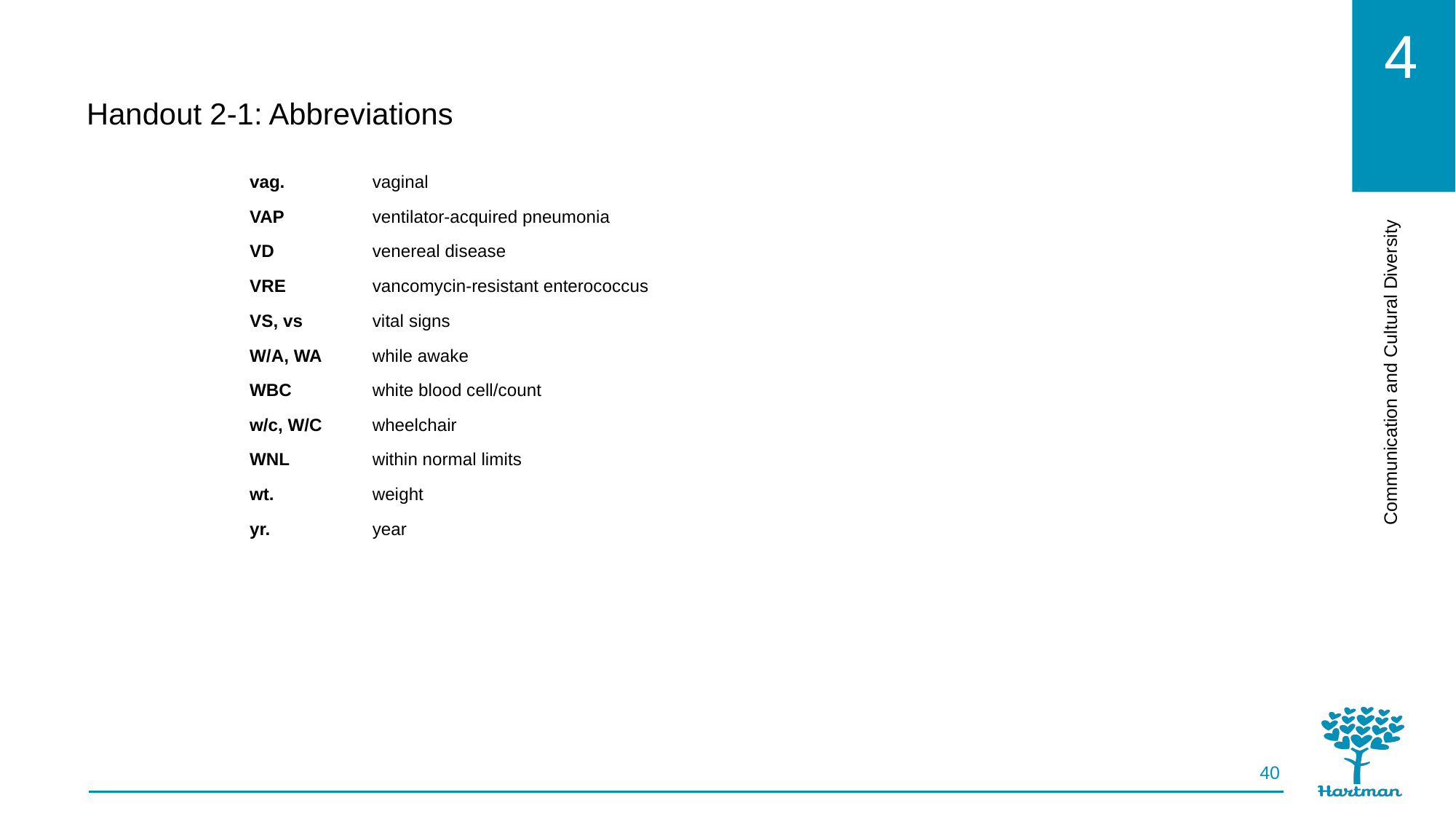

Handout 2-1: Abbreviations
vag.	vaginal
VAP	ventilator-acquired pneumonia
VD	venereal disease
VRE	vancomycin-resistant enterococcus
VS, vs	vital signs
W/A, WA	while awake
WBC	white blood cell/count
w/c, W/C	wheelchair
WNL	within normal limits
wt.	weight
yr.	year

40